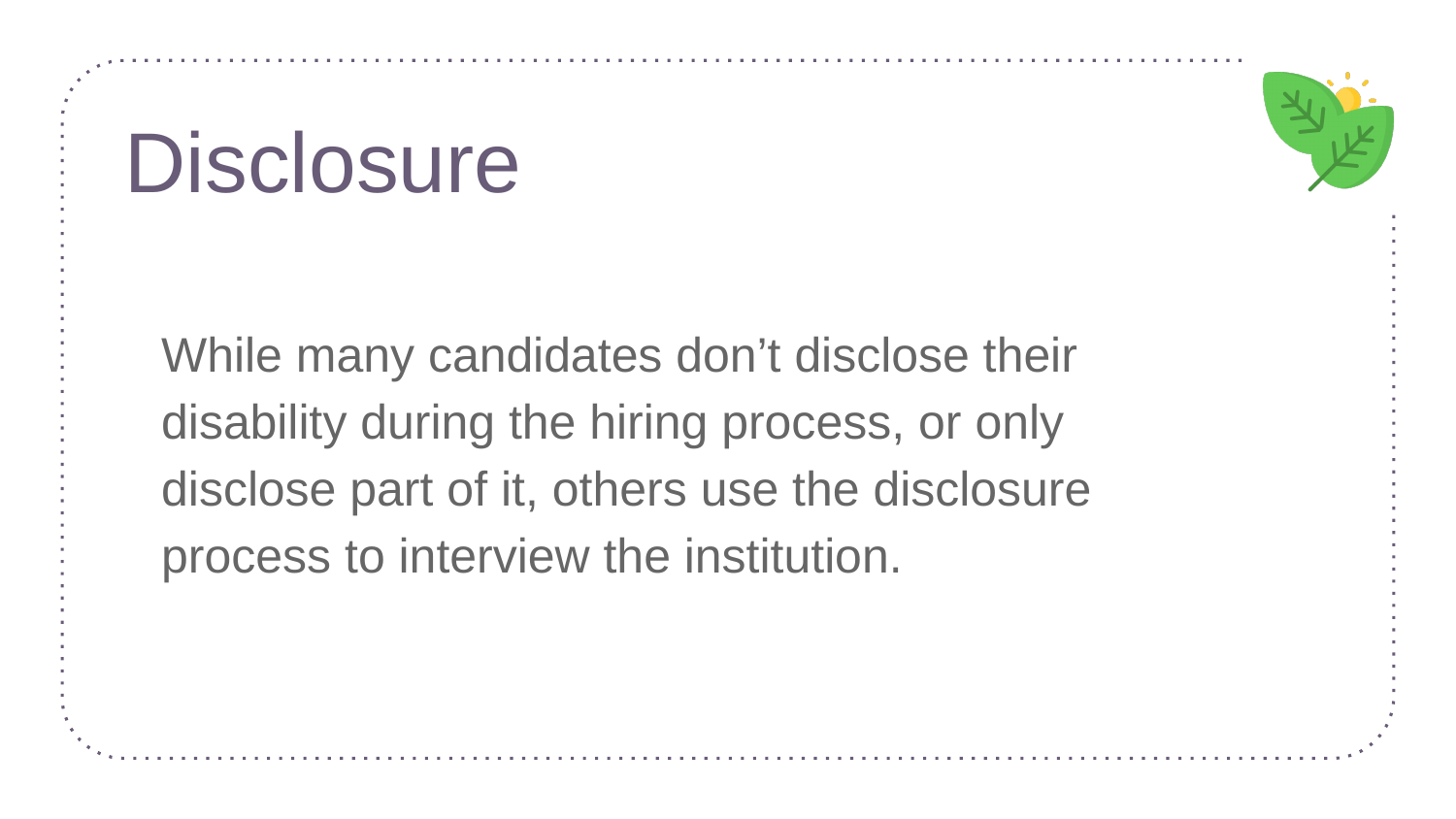

# Disclosure
While many candidates don’t disclose their disability during the hiring process, or only disclose part of it, others use the disclosure process to interview the institution.